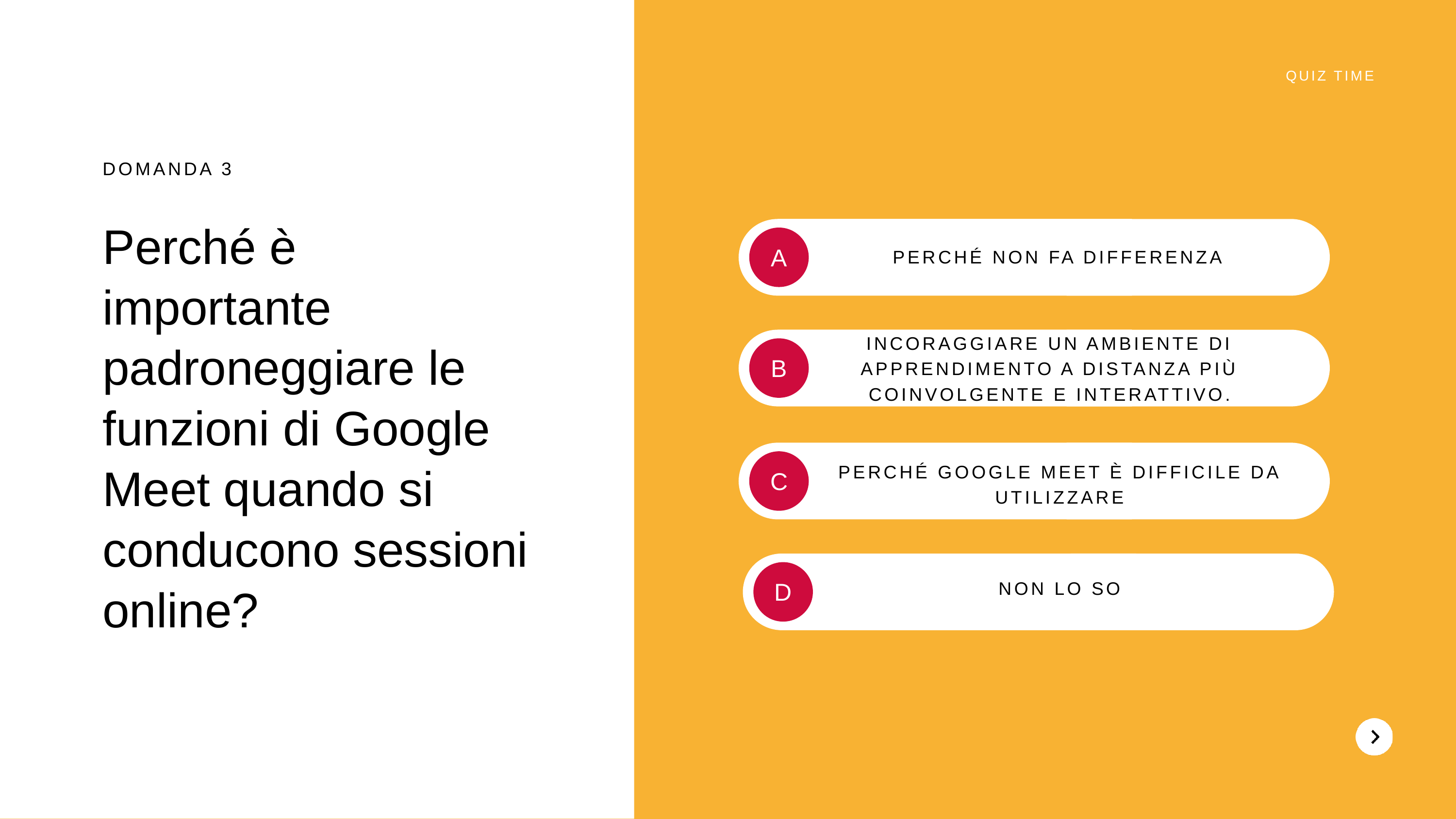

QUIZ TIME
DOMANDA 3
Perché è importante padroneggiare le funzioni di Google Meet quando si conducono sessioni online?

A
PERCHÉ NON FA DIFFERENZA
INCORAGGIARE UN AMBIENTE DI APPRENDIMENTO A DISTANZA PIÙ COINVOLGENTE E INTERATTIVO.

B

PERCHÉ GOOGLE MEET È DIFFICILE DA UTILIZZARE
C

D
NON LO SO